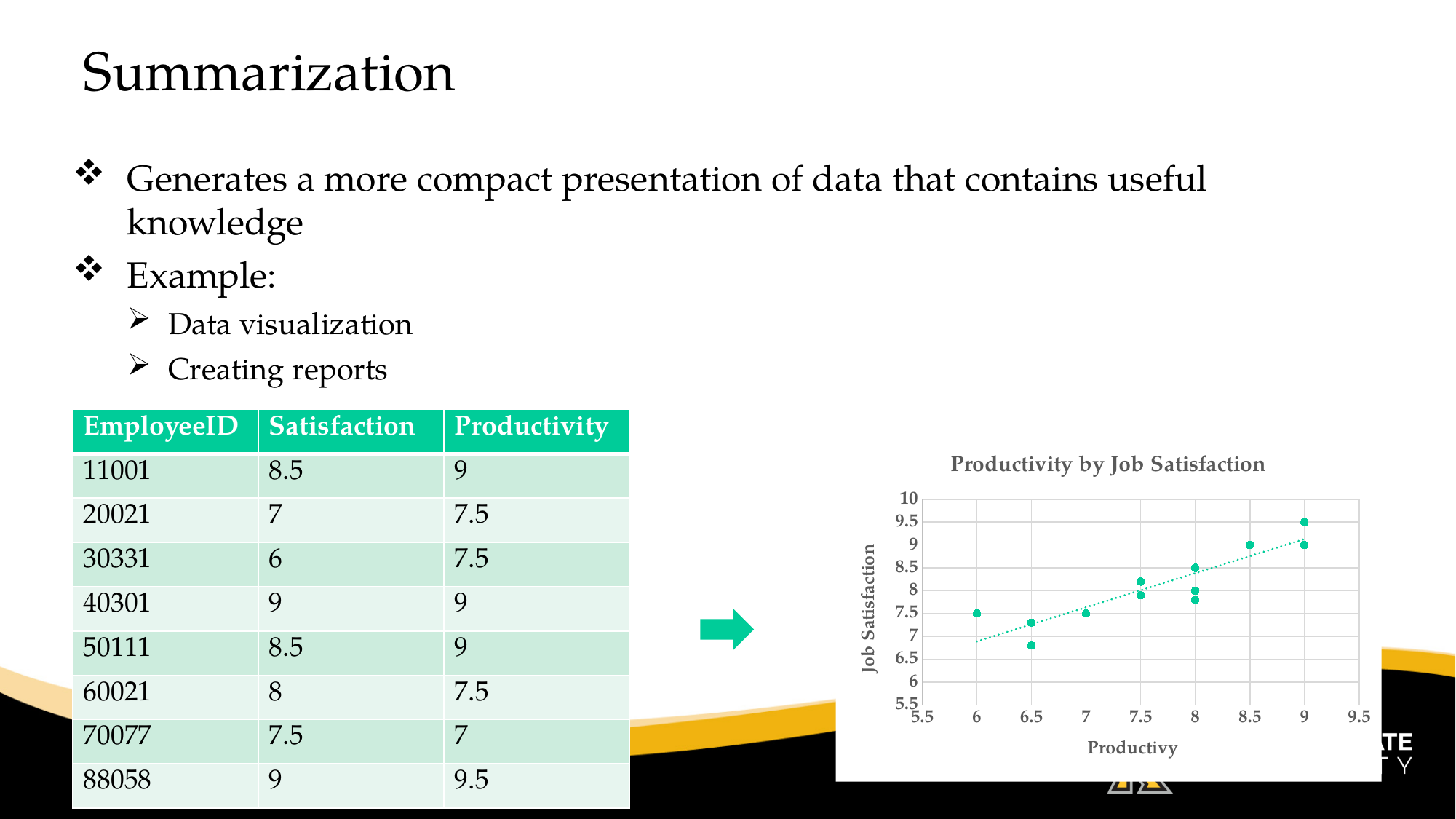

# Summarization
Generates a more compact presentation of data that contains useful knowledge
Example:
Data visualization
Creating reports
| EmployeeID | Satisfaction | Productivity |
| --- | --- | --- |
| 11001 | 8.5 | 9 |
| 20021 | 7 | 7.5 |
| 30331 | 6 | 7.5 |
| 40301 | 9 | 9 |
| 50111 | 8.5 | 9 |
| 60021 | 8 | 7.5 |
| 70077 | 7.5 | 7 |
| 88058 | 9 | 9.5 |

### Chart: Productivity by Job Satisfaction

| Category | Productivity |
|---|---|